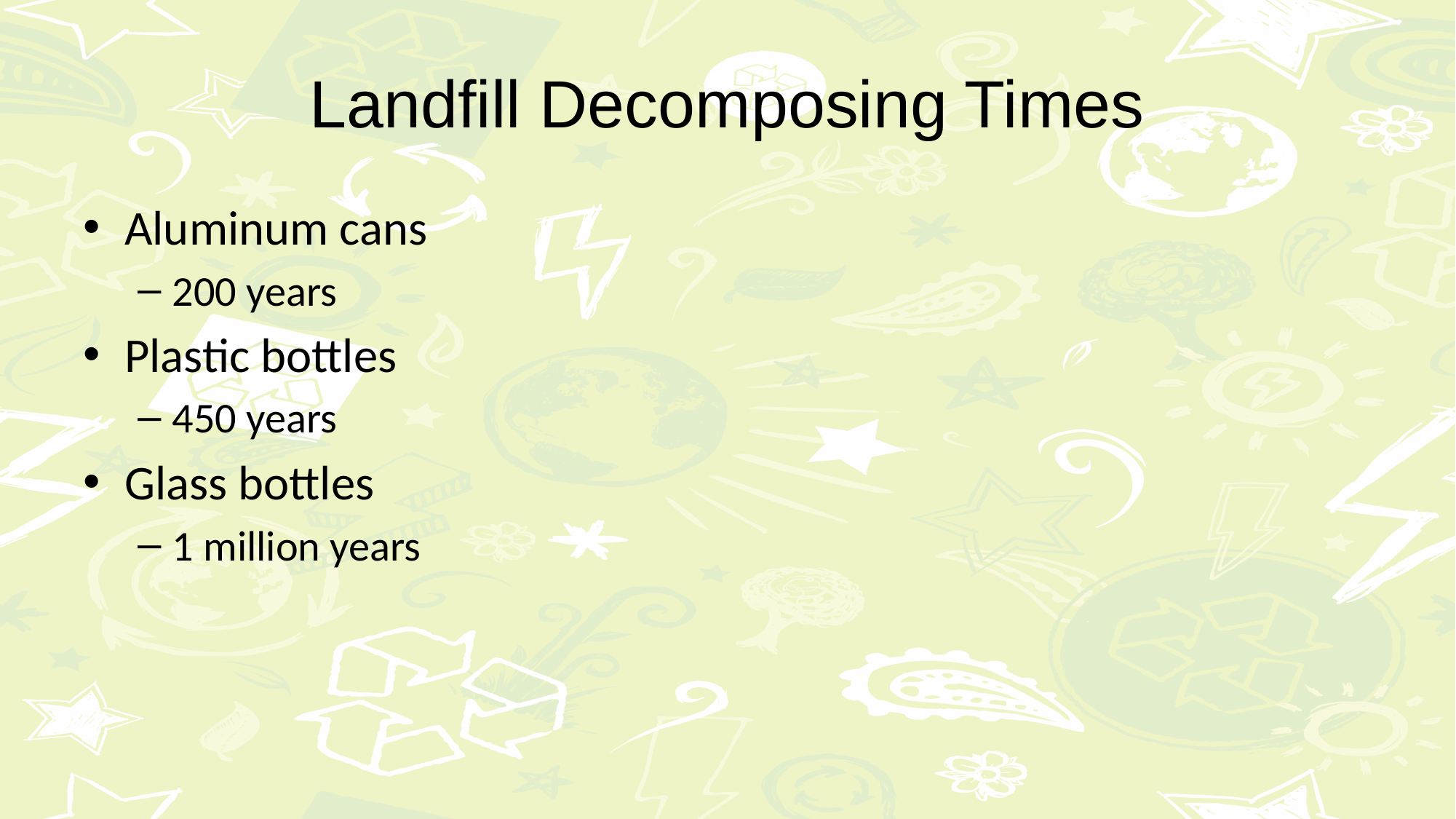

# Landfill Decomposing Times
Aluminum cans
200 years
Plastic bottles
450 years
Glass bottles
1 million years